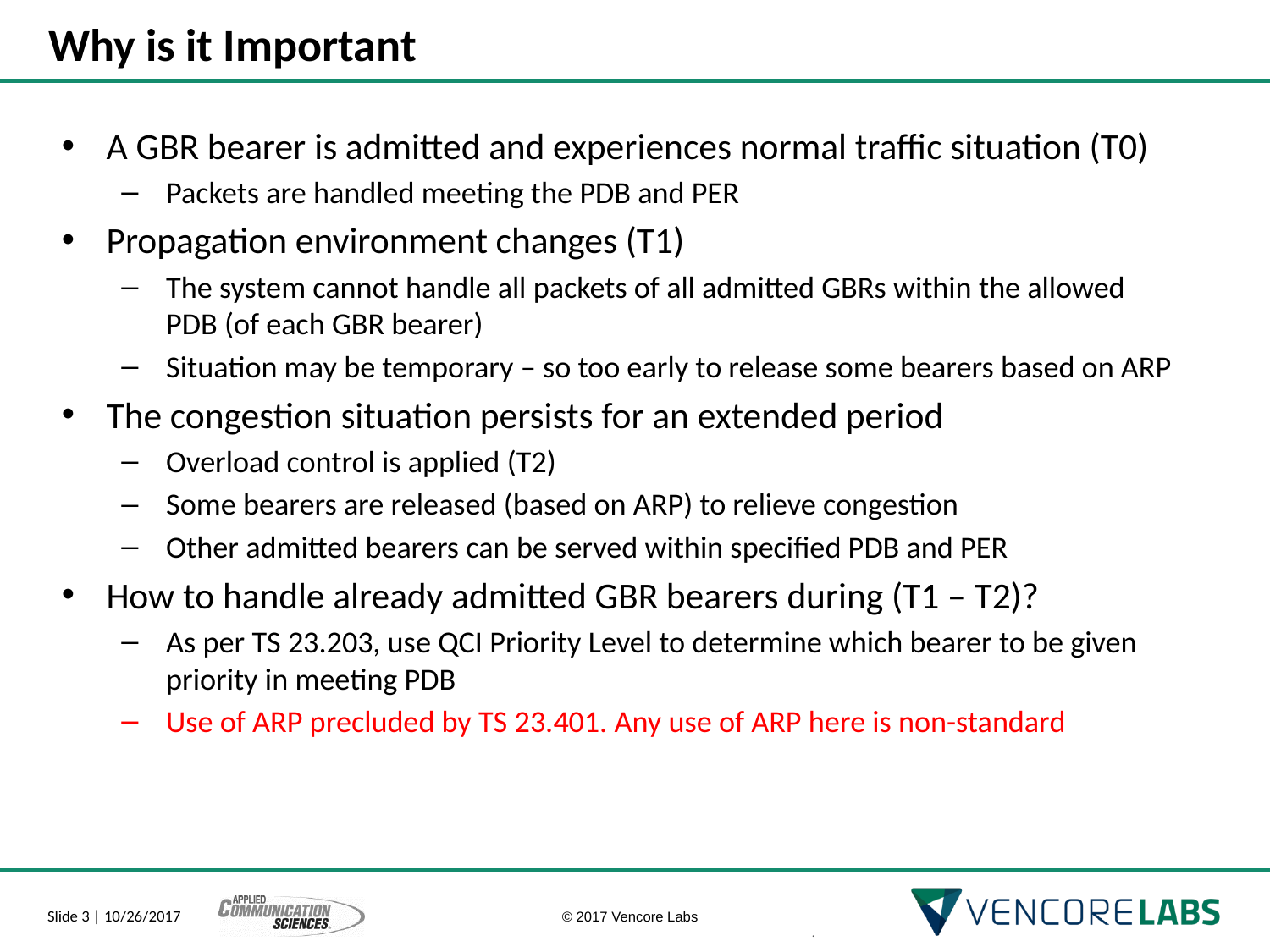

# Why is it Important
A GBR bearer is admitted and experiences normal traffic situation (T0)
Packets are handled meeting the PDB and PER
Propagation environment changes (T1)
The system cannot handle all packets of all admitted GBRs within the allowed PDB (of each GBR bearer)
Situation may be temporary – so too early to release some bearers based on ARP
The congestion situation persists for an extended period
Overload control is applied (T2)
Some bearers are released (based on ARP) to relieve congestion
Other admitted bearers can be served within specified PDB and PER
How to handle already admitted GBR bearers during (T1 – T2)?
As per TS 23.203, use QCI Priority Level to determine which bearer to be given priority in meeting PDB
Use of ARP precluded by TS 23.401. Any use of ARP here is non-standard